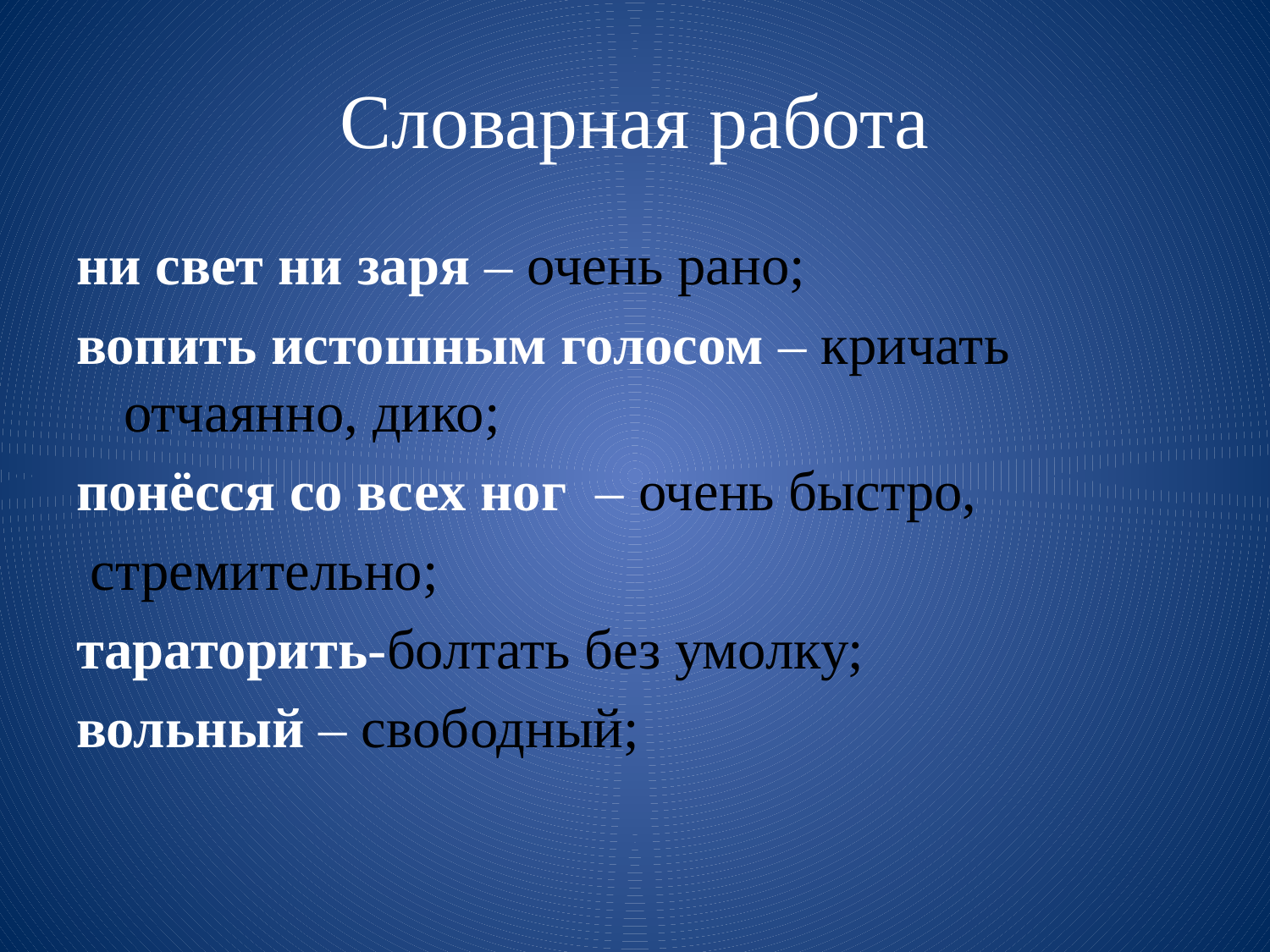

# Словарная работа
ни свет ни заря – очень рано;
вопить истошным голосом – кричать отчаянно, дико;
понёсся со всех ног  – очень быстро,
 стремительно;
тараторить-болтать без умолку;
вольный – свободный;